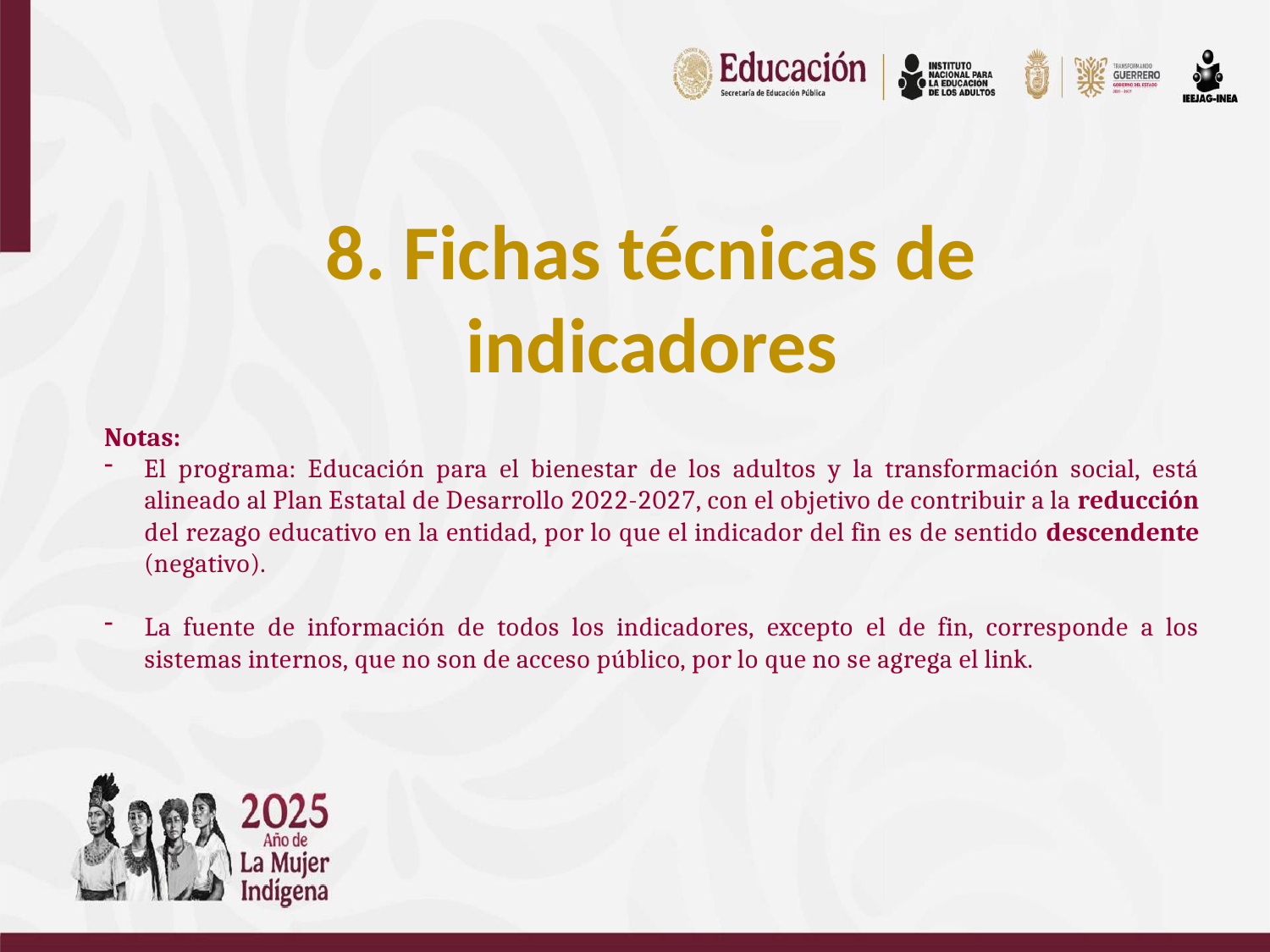

8. Fichas técnicas de indicadores
Notas:
El programa: Educación para el bienestar de los adultos y la transformación social, está alineado al Plan Estatal de Desarrollo 2022-2027, con el objetivo de contribuir a la reducción del rezago educativo en la entidad, por lo que el indicador del fin es de sentido descendente (negativo).

La fuente de información de todos los indicadores, excepto el de fin, corresponde a los sistemas internos, que no son de acceso público, por lo que no se agrega el link.